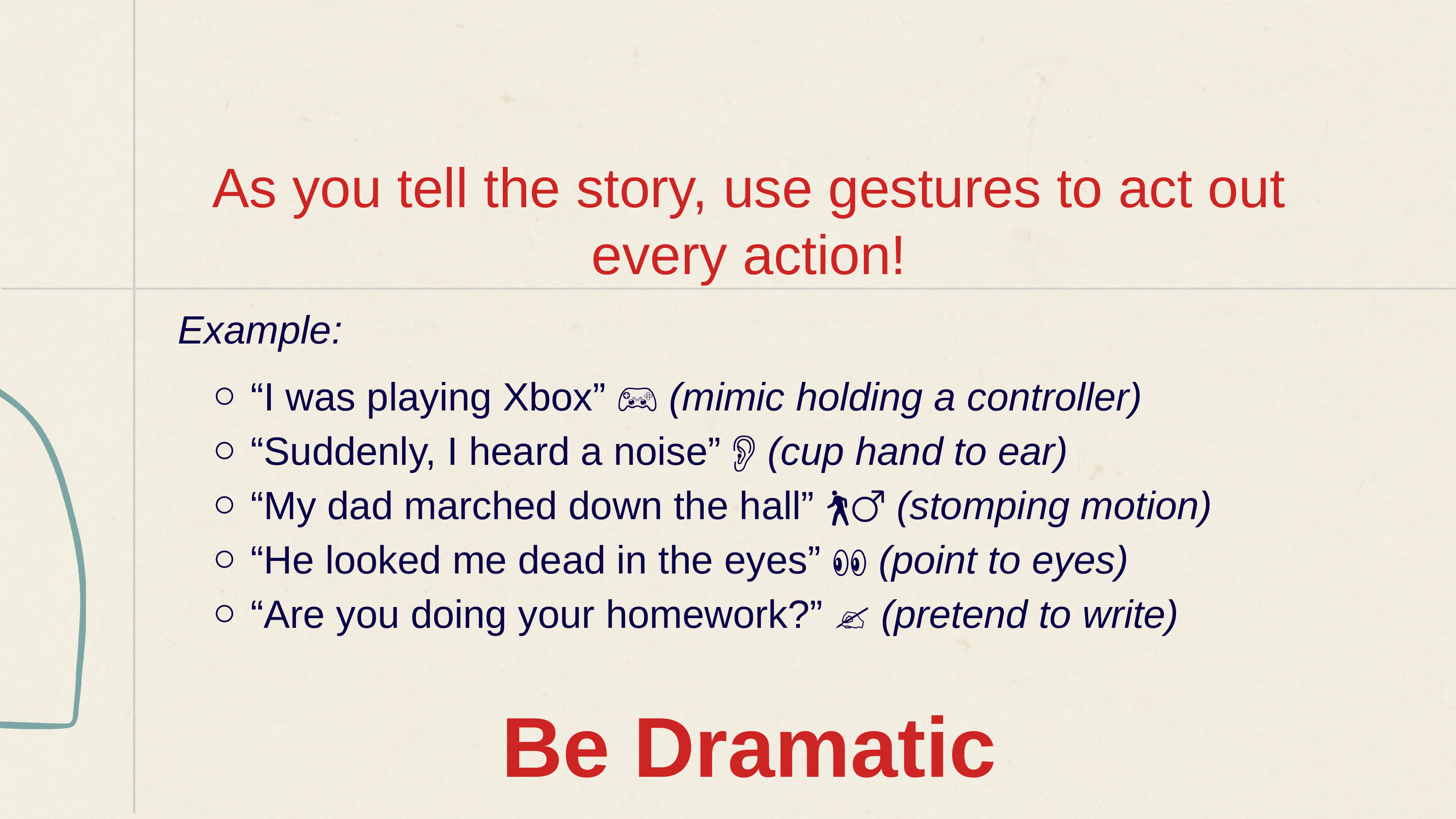

As you tell the story, use gestures to act out every action!
Example:
“I was playing Xbox” 🎮 (mimic holding a controller)
“Suddenly, I heard a noise” 👂 (cup hand to ear)
“My dad marched down the hall” 🚶‍♂️ (stomping motion)
“He looked me dead in the eyes” 👀 (point to eyes)
“Are you doing your homework?” ✍️ (pretend to write)

Be Dramatic